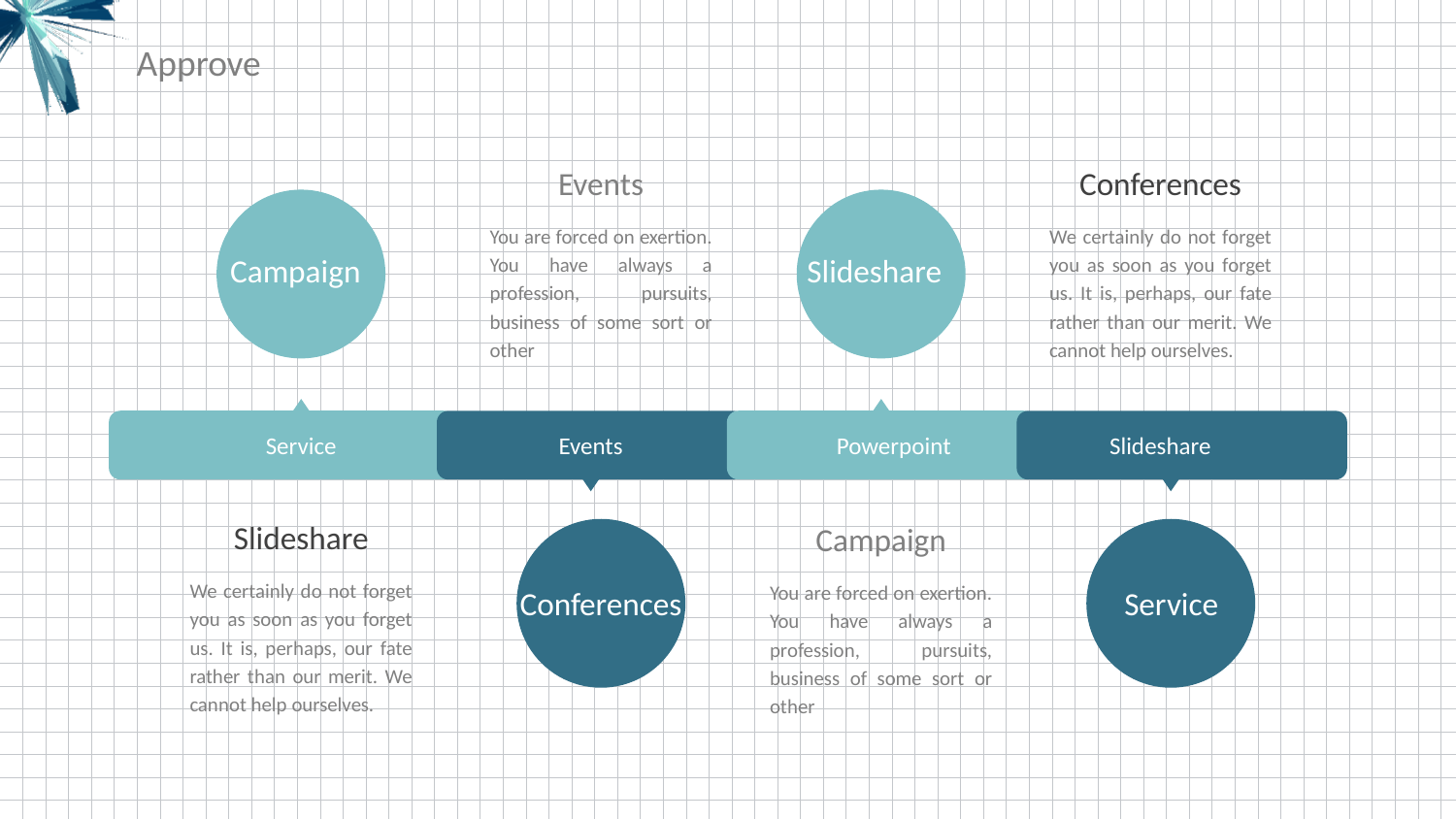

Approve
Events
Conferences

You are forced on exertion. You have always a profession, pursuits, business of some sort or other
We certainly do not forget you as soon as you forget us. It is, perhaps, our fate rather than our merit. We cannot help ourselves.
Slideshare
Campaign

Service
Events
Powerpoint
Slideshare
Slideshare

Campaign
We certainly do not forget you as soon as you forget us. It is, perhaps, our fate rather than our merit. We cannot help ourselves.
You are forced on exertion. You have always a profession, pursuits, business of some sort or other
Service
Conferences